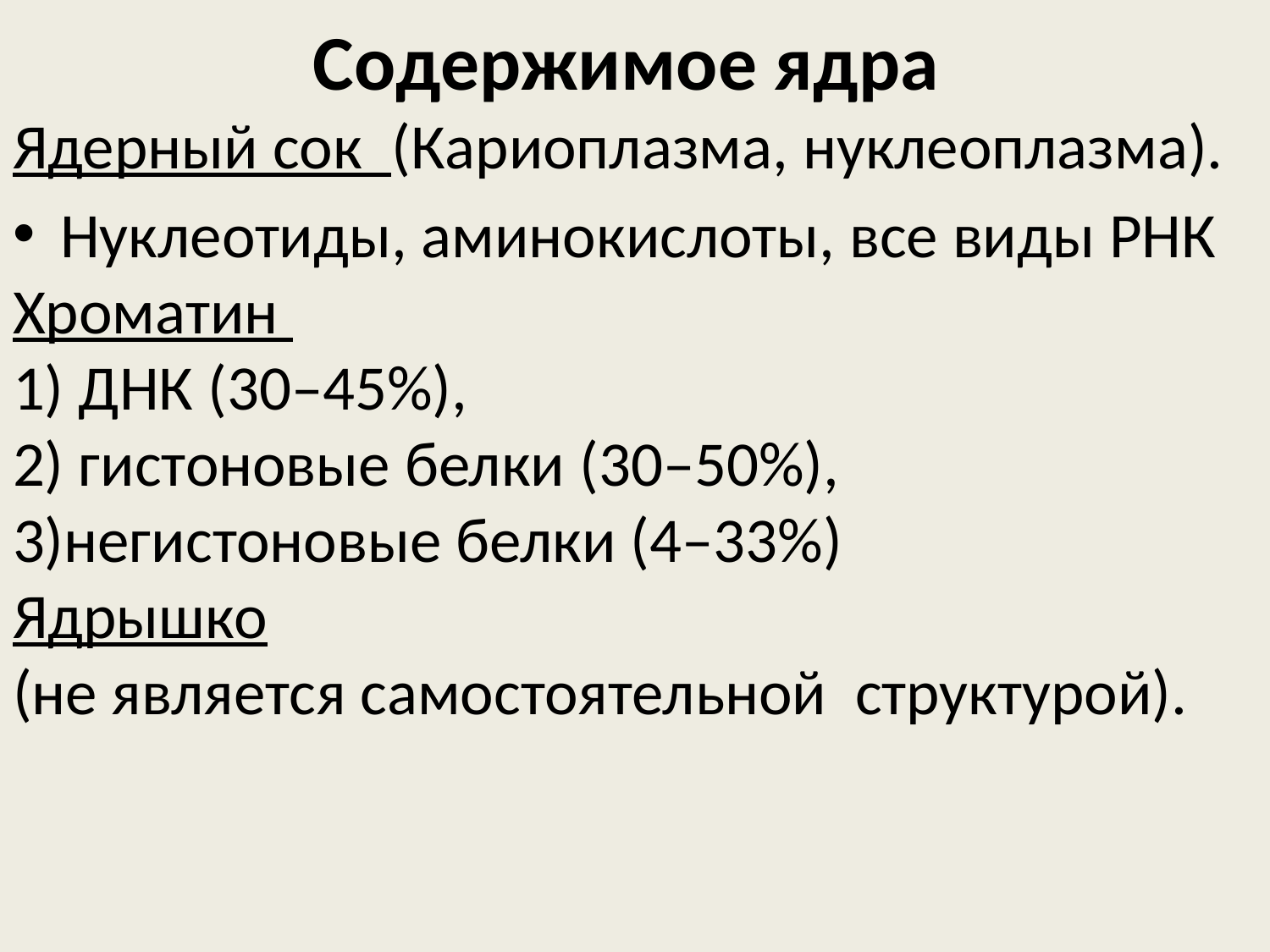

# Содержимое ядра
Ядерный сок  (Кариоплазма, нуклеоплазма).
Нуклеотиды, аминокислоты, все виды РНК
Хроматин
1) ДНК (30–45%),
2) гистоновые белки (30–50%),
3)негистоновые белки (4–33%)
Ядрышко
(не является самостоятельной  структурой).